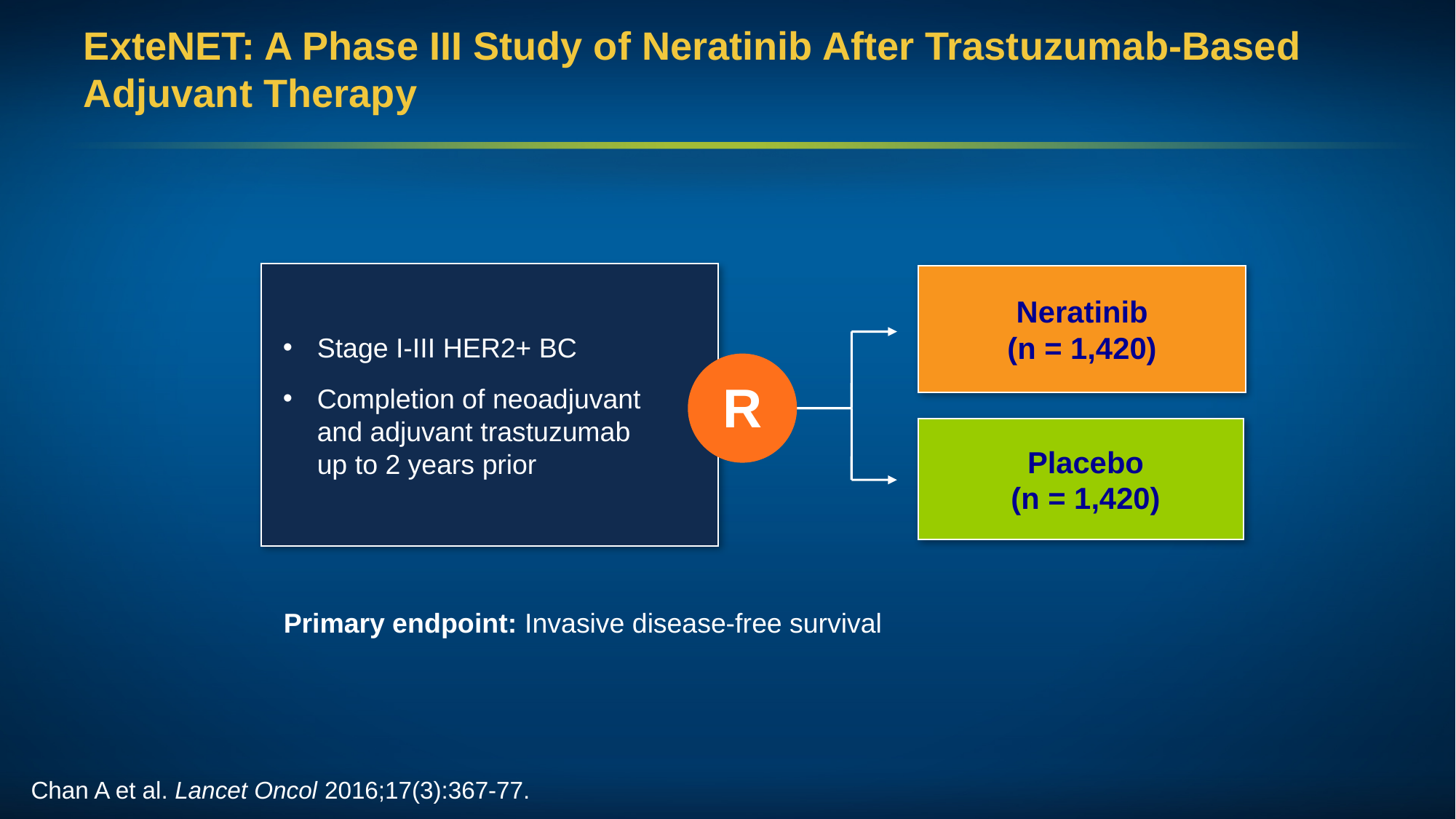

# ExteNET: A Phase III Study of Neratinib After Trastuzumab-Based Adjuvant Therapy
Stage I-III HER2+ BC
Completion of neoadjuvant
and adjuvant trastuzumab
up to 2 years prior
Neratinib
(n = 1,420)

R

Placebo
(n = 1,420)

Primary endpoint: Invasive disease-free survival

Chan A et al. Lancet Oncol 2016;17(3):367-77.